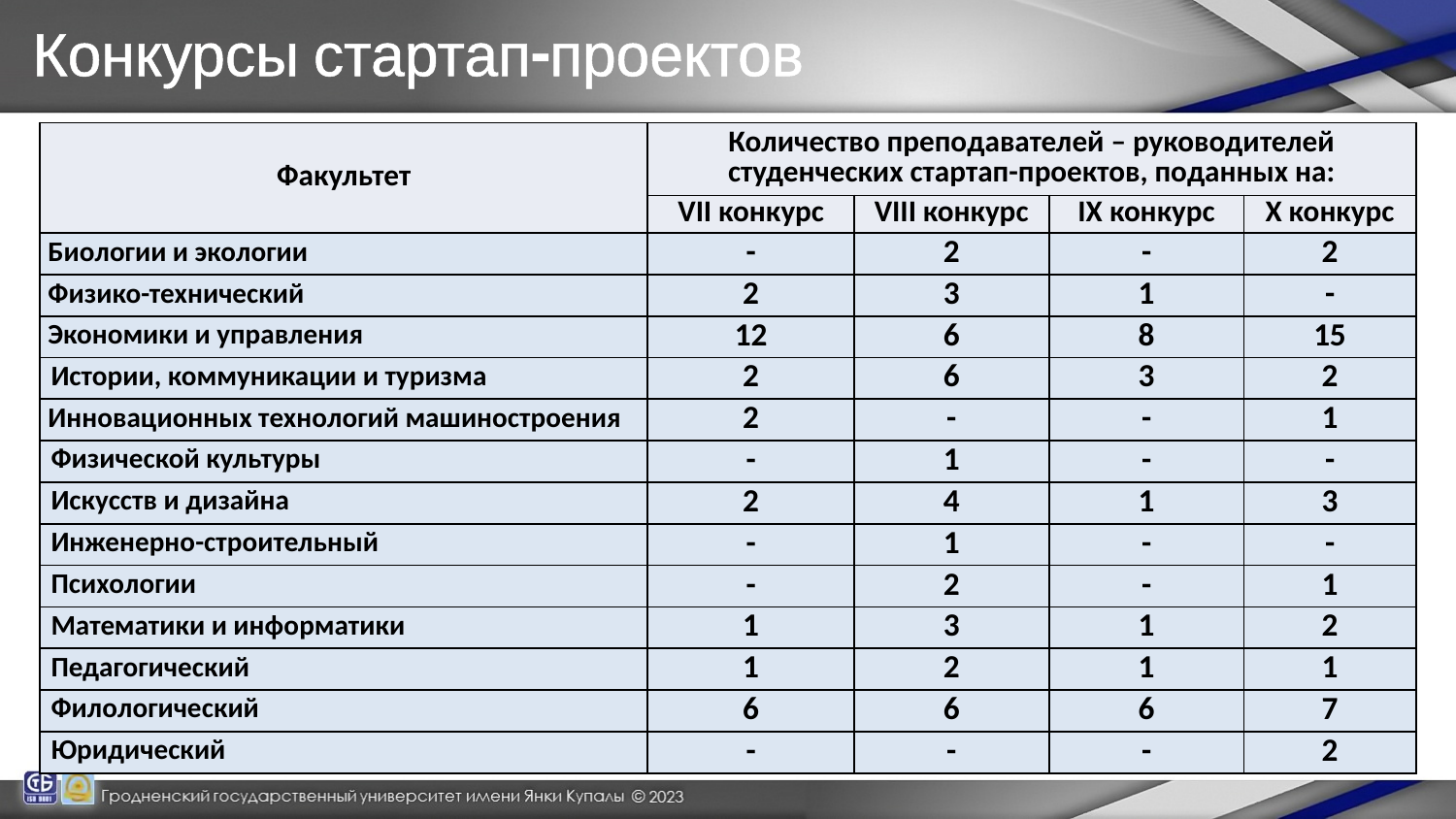

Конкурсы стартап-проектов
| Факультет | Количество преподавателей – руководителей студенческих стартап-проектов, поданных на: |  |  |  |
| --- | --- | --- | --- | --- |
|  | VII конкурс | VIII конкурс | IX конкурс | X конкурс |
| Биологии и экологии | - | 2 | - | 2 |
| Физико-технический | 2 | 3 | 1 | - |
| Экономики и управления | 12 | 6 | 8 | 15 |
| Истории, коммуникации и туризма | 2 | 6 | 3 | 2 |
| Инновационных технологий машиностроения | 2 | - | - | 1 |
| Физической культуры | - | 1 | - | - |
| Искусств и дизайна | 2 | 4 | 1 | 3 |
| Инженерно-строительный | - | 1 | - | - |
| Психологии | - | 2 | - | 1 |
| Математики и информатики | 1 | 3 | 1 | 2 |
| Педагогический | 1 | 2 | 1 | 1 |
| Филологический | 6 | 6 | 6 | 7 |
| Юридический | - | - | - | 2 |
конкурсы
Динамика участия студентов в конкурсах «ИнНаСтарт»